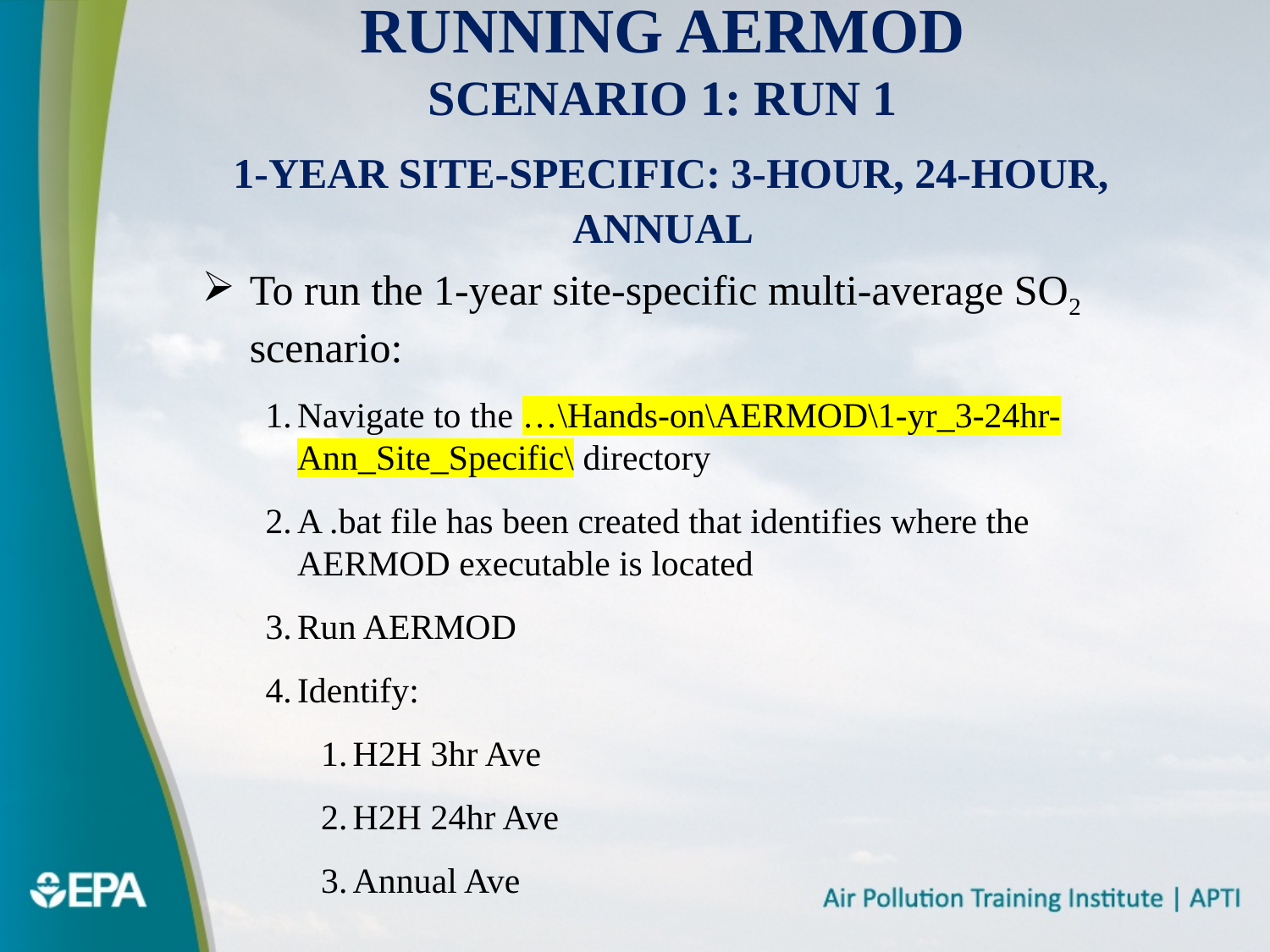

# Running AERMOD Scenario 1: Run 1 1-Year Site-specific: 3-Hour, 24-Hour, Annual
To run the 1-year site-specific multi-average SO2 scenario:
Navigate to the …\Hands-on\AERMOD\1-yr_3-24hr-Ann_Site_Specific\ directory
A .bat file has been created that identifies where the AERMOD executable is located
Run AERMOD
Identify:
H2H 3hr Ave
H2H 24hr Ave
Annual Ave